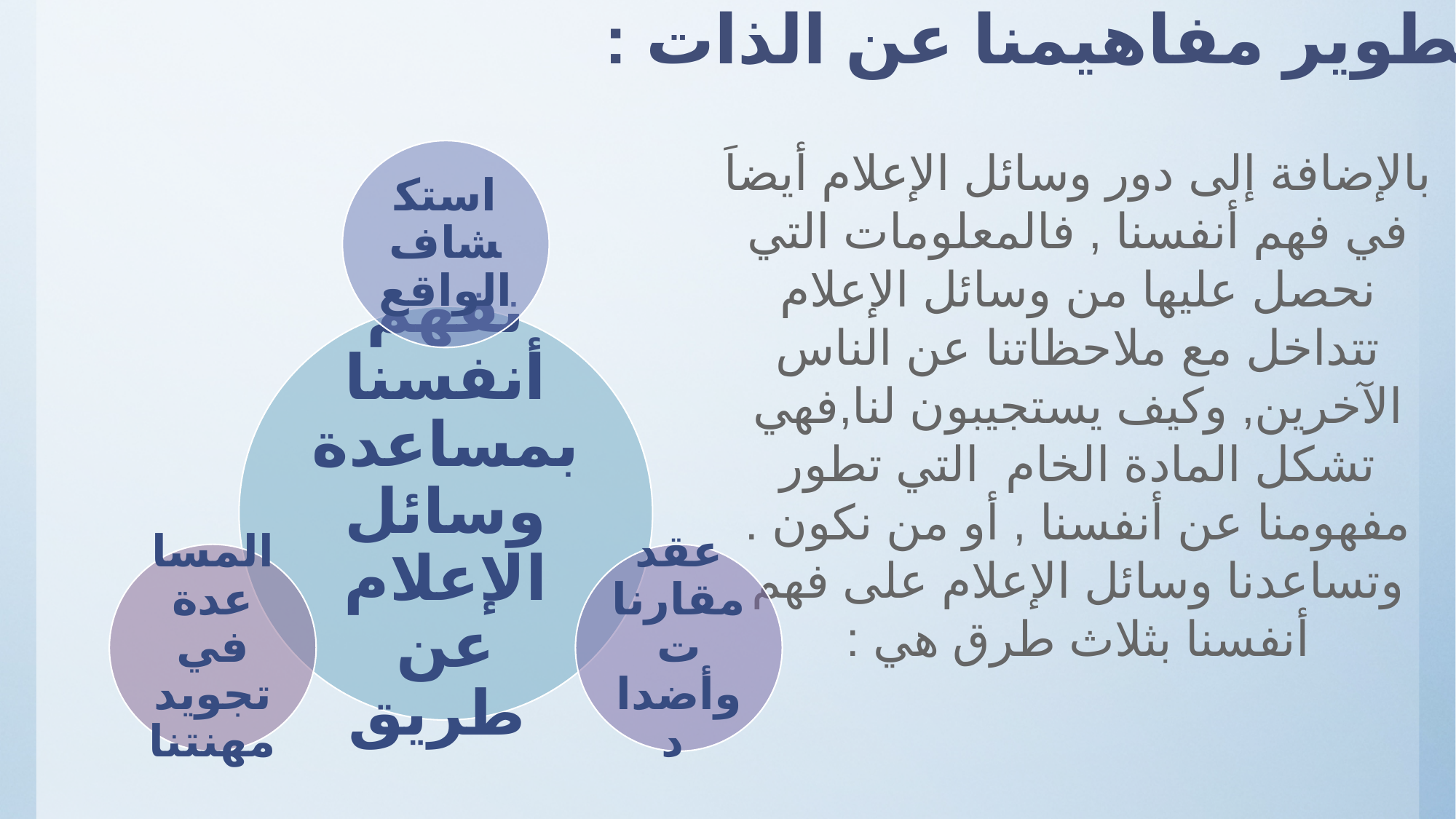

# 2- تطوير مفاهيمنا عن الذات :
نفهم أنفسنا بمساعدة وسائل الإعلام عن طريق
استكشاف الواقع
عقد مقارنات وأضداد
المساعدة في تجويد مهنتنا
بالإضافة إلى دور وسائل الإعلام أيضاَ في فهم أنفسنا , فالمعلومات التي نحصل عليها من وسائل الإعلام تتداخل مع ملاحظاتنا عن الناس الآخرين, وكيف يستجيبون لنا,فهي تشكل المادة الخام  التي تطور مفهومنا عن أنفسنا , أو من نكون . وتساعدنا وسائل الإعلام على فهم أنفسنا بثلاث طرق هي :